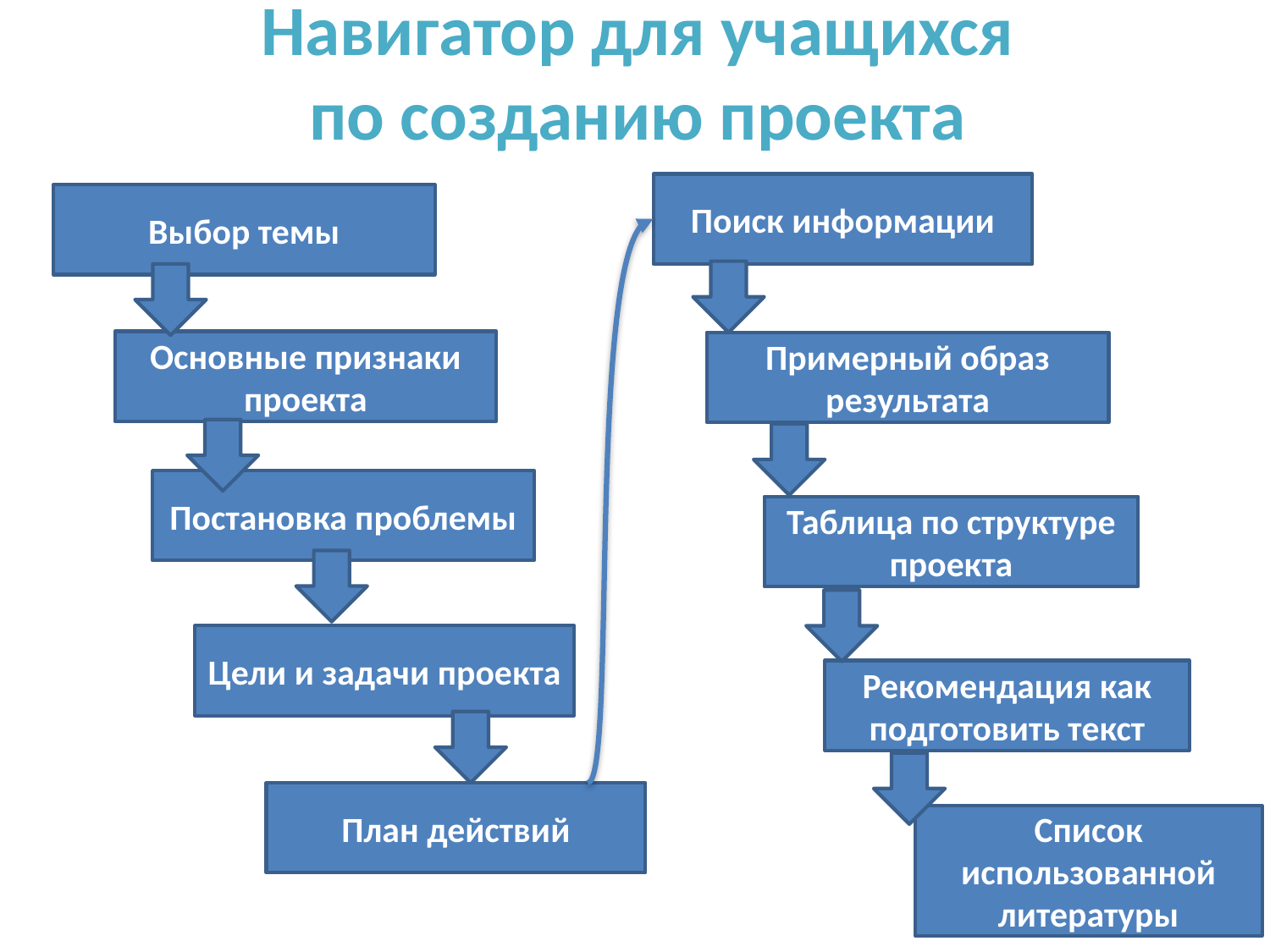

Навигатор для учащихся
по созданию проекта
Поиск информации
Выбор темы

Основные признаки проекта
Примерный образ результата

Постановка проблемы
Таблица по структуре проекта

Цели и задачи проекта
Рекомендация как подготовить текст

План действий
Список использованной литературы